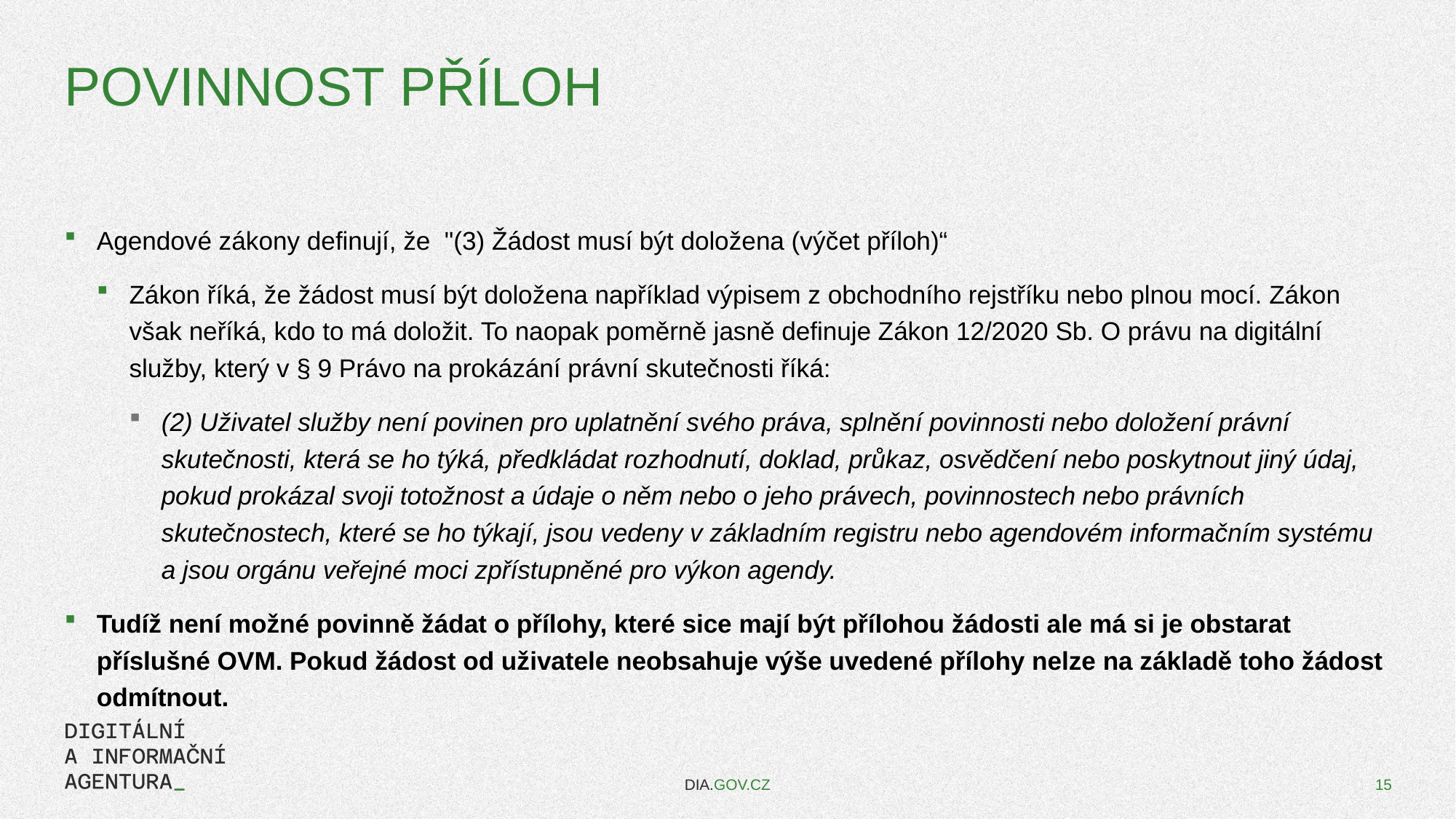

# Povinnost příloh
Agendové zákony definují, že  "(3) Žádost musí být doložena (výčet příloh)“
Zákon říká, že žádost musí být doložena například výpisem z obchodního rejstříku nebo plnou mocí. Zákon však neříká, kdo to má doložit. To naopak poměrně jasně definuje Zákon 12/2020 Sb. O právu na digitální služby, který v § 9 Právo na prokázání právní skutečnosti říká:
(2) Uživatel služby není povinen pro uplatnění svého práva, splnění povinnosti nebo doložení právní skutečnosti, která se ho týká, předkládat rozhodnutí, doklad, průkaz, osvědčení nebo poskytnout jiný údaj, pokud prokázal svoji totožnost a údaje o něm nebo o jeho právech, povinnostech nebo právních skutečnostech, které se ho týkají, jsou vedeny v základním registru nebo agendovém informačním systému a jsou orgánu veřejné moci zpřístupněné pro výkon agendy.
Tudíž není možné povinně žádat o přílohy, které sice mají být přílohou žádosti ale má si je obstarat příslušné OVM. Pokud žádost od uživatele neobsahuje výše uvedené přílohy nelze na základě toho žádost odmítnout.
DIA.GOV.CZ
15